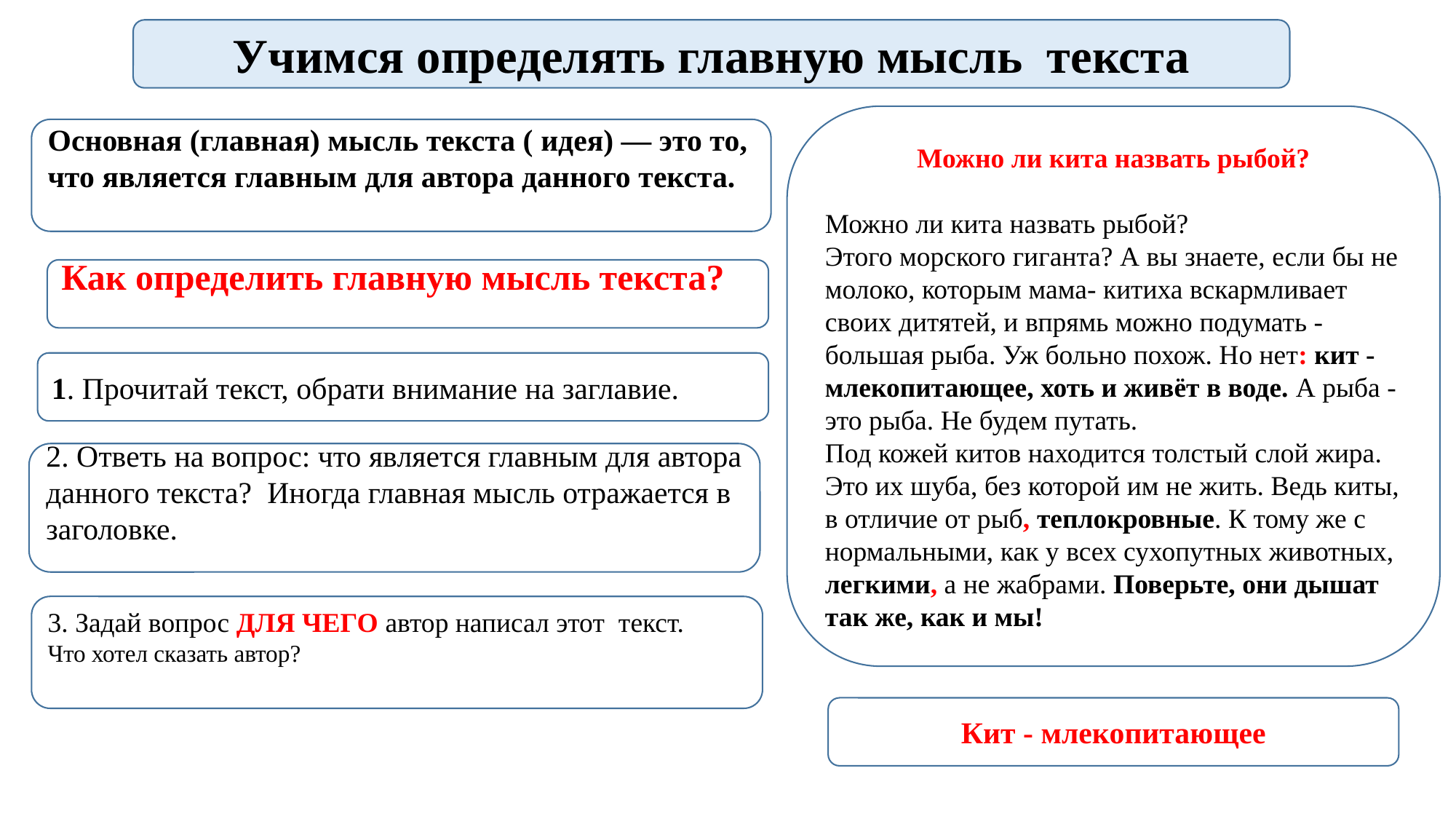

Учимся определять главную мысль  текста

Можно ли кита назвать рыбой?

Можно ли кита назвать рыбой?
Этого морского ги­ганта? А вы знаете, если бы не молоко, которым мама- китиха вскармливает своих дитятей, и впрямь можно подумать - большая рыба. Уж больно похож. Но нет: кит - млекопитающее, хоть и живёт в воде. А рыба - это рыба. Не будем путать.
Под кожей китов находится толстый слой жира. Это их шуба, без которой им не жить. Ведь киты, в отли­чие от рыб, теплокровные. К тому же с нормальными, как у всех сухопутных животных, легкими, а не жабра­ми. Поверьте, они дышат так же, как и мы!

Основная (главная) мысль текста ( идея) — это то, что является глав­ным для автора данного текста.

Как определить главную мысль текста?

1. Прочитай текст, обрати внимание на заглавие.
2. Ответь на вопрос: что является главным для автора данного текста?  Иногда главная мысль отражается в заголовке.

3. Задай вопрос ДЛЯ ЧЕГО автор написал этот  текст.
Что хотел сказать автор?

Кит - млекопитающее